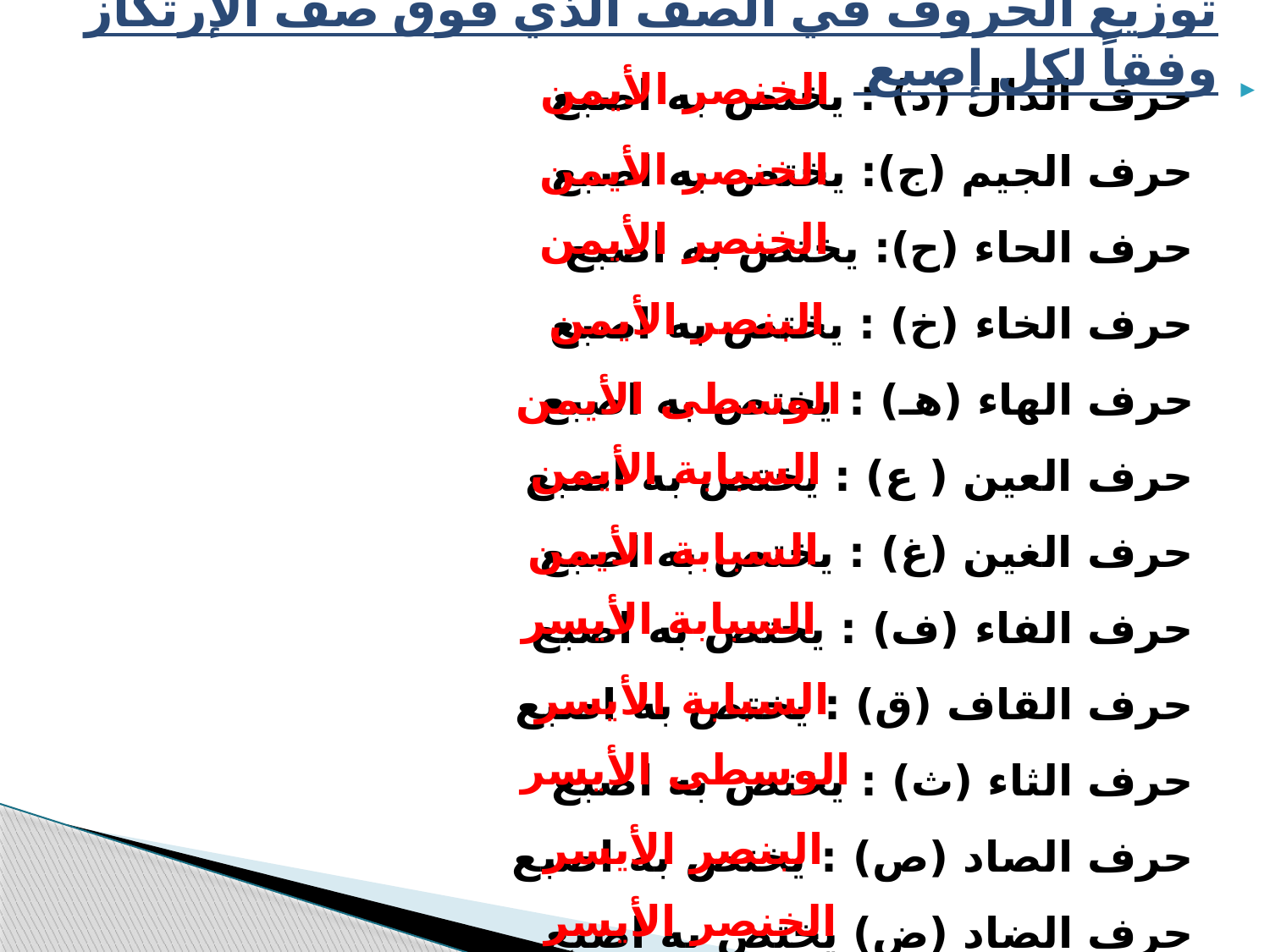

# توزيع الحروف في الصف الذي فوق صف الإرتكاز وفقاً لكل إصبع
حرف الدال (د) : يختص به اصبع  
حرف الجيم (ج): يختص به اصبع
حرف الحاء (ح): يختص به اصبع
حرف الخاء (خ) : يختص به اصبع  
حرف الهاء (هـ) : يختص به اصبع
حرف العين ( ع) : يختص به اصبع
حرف الغين (غ) : يختص به اصبع  
حرف الفاء (ف) : يختص به اصبع
حرف القاف (ق) : يختص به اصبع 
حرف الثاء (ث) : يختص به اصبع 
حرف الصاد (ص) : يختص به اصبع  
حرف الضاد (ض) يختص به اصبع

كما يمكن توزيعها بالعكس كل حرف ومايقابله من حروف  كما يلي >>
الخنصر الأيمن
الخنصر الأيمن
الخنصر الأيمن
البنصر الأيمن
الوسطى الأيمن
السبابة الأيمن
السبابة الأيمن
السبابة الأيسر
السبابة الأيسر
الوسطى الأيسر
البنصر الأيسر
الخنصر الأيسر